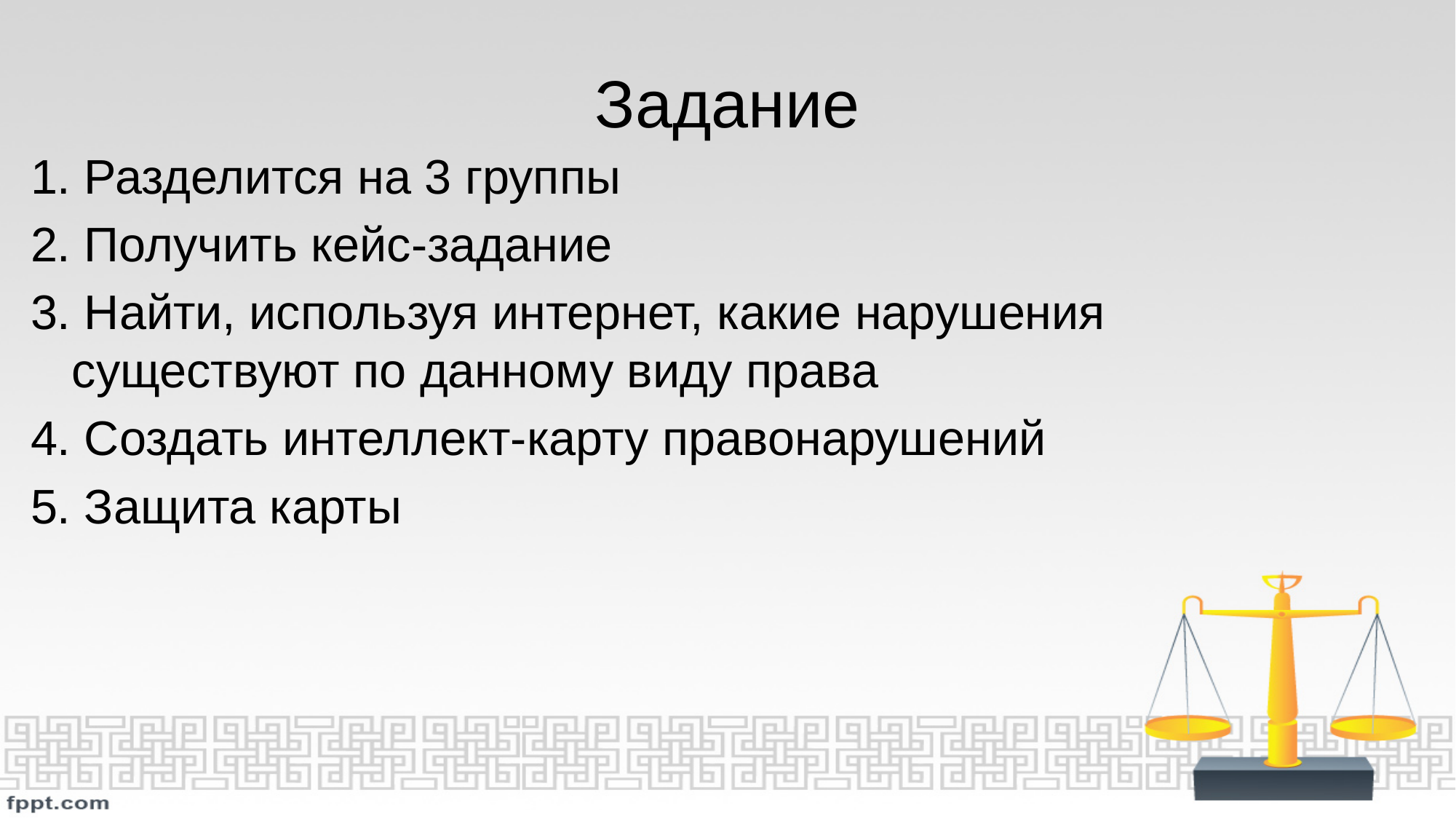

# Задание
1. Разделится на 3 группы
2. Получить кейс-задание
3. Найти, используя интернет, какие нарушения существуют по данному виду права
4. Создать интеллект-карту правонарушений
5. Защита карты